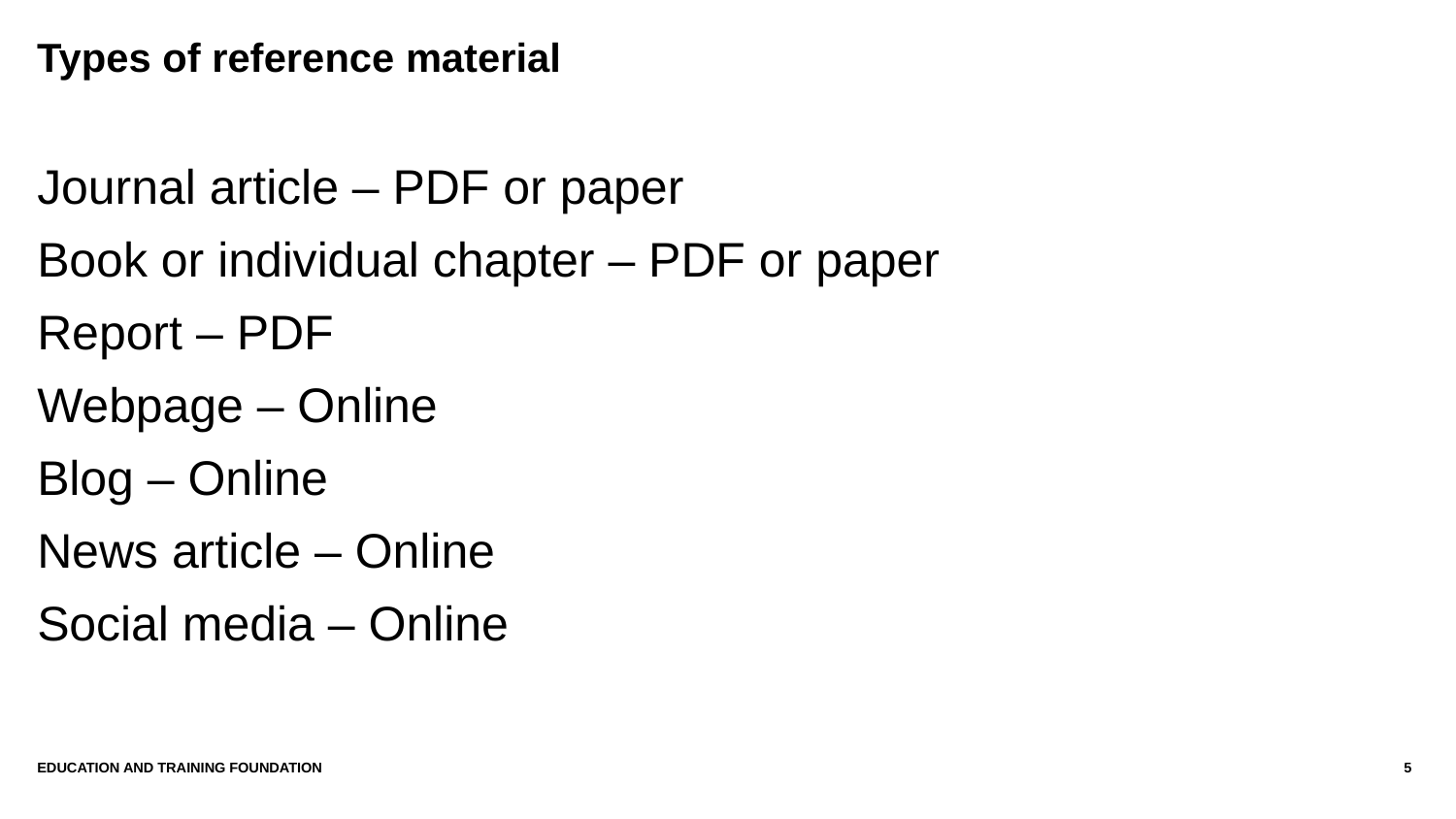

# Types of reference material
Journal article – PDF or paper
Book or individual chapter – PDF or paper
Report – PDF
Webpage – Online
Blog – Online
News article – Online
Social media – Online

Education AND Training Foundation
5